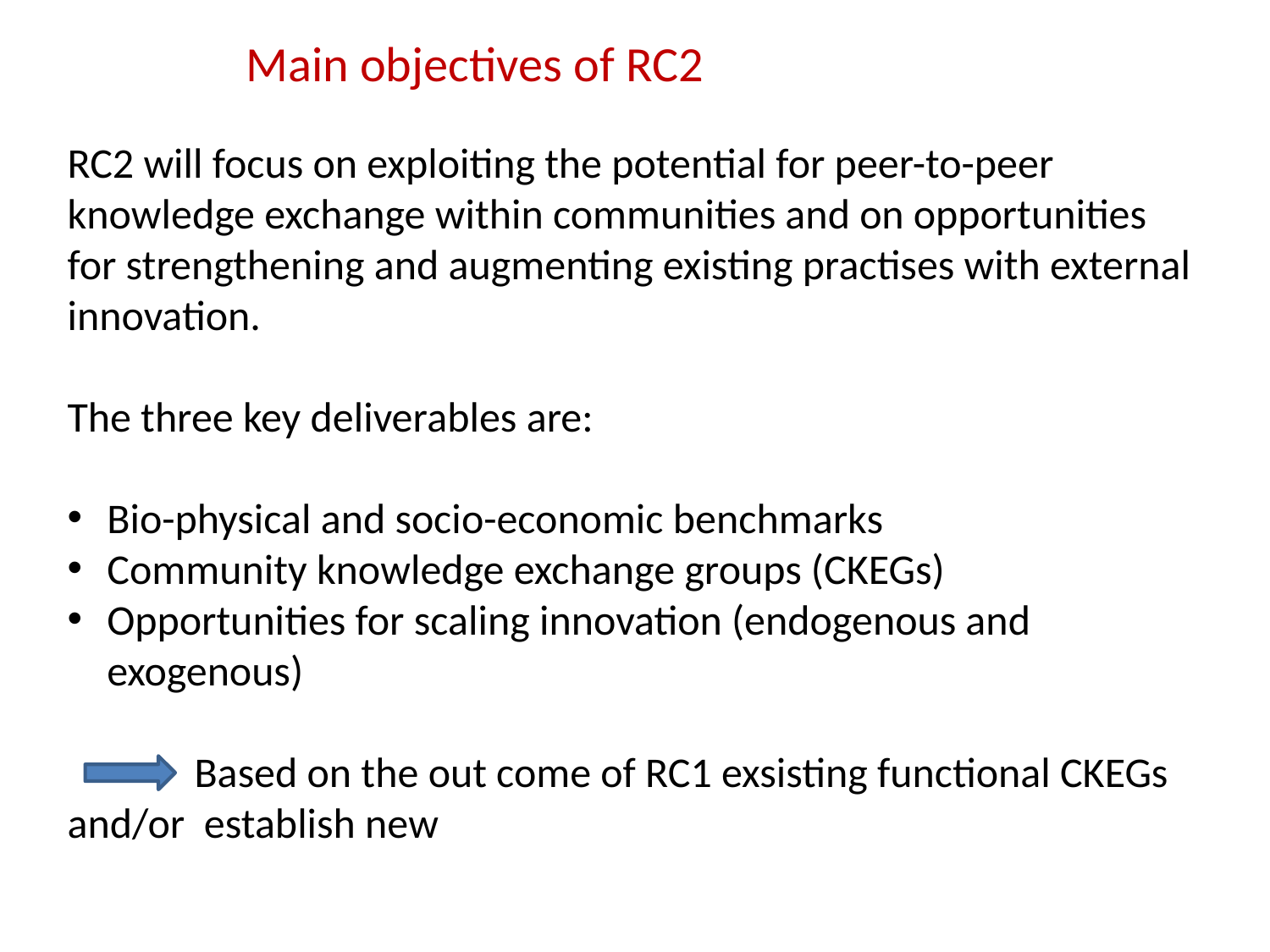

Main objectives of RC2
RC2 will focus on exploiting the potential for peer-to-peer knowledge exchange within communities and on opportunities for strengthening and augmenting existing practises with external innovation.

The three key deliverables are:

Bio-physical and socio-economic benchmarks
Community knowledge exchange groups (CKEGs)
Opportunities for scaling innovation (endogenous and exogenous)

	Based on the out come of RC1 exsisting functional CKEGs and/or  establish new